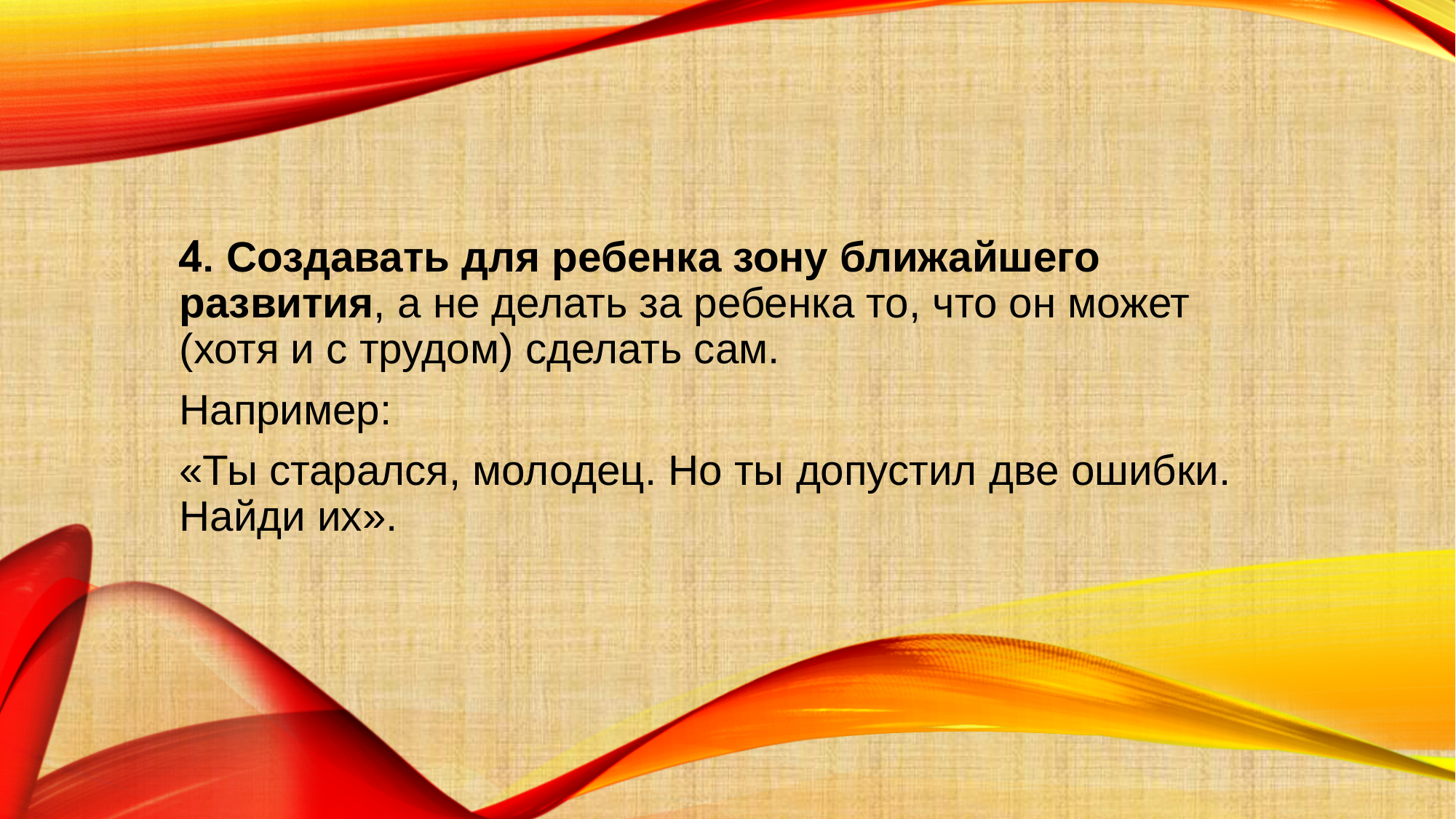

#
4. Создавать для ребенка зону ближайшего развития, а не делать за ребенка то, что он может (хотя и с трудом) сделать сам.
Например:
«Ты старался, молодец. Но ты допустил две ошибки. Найди их».